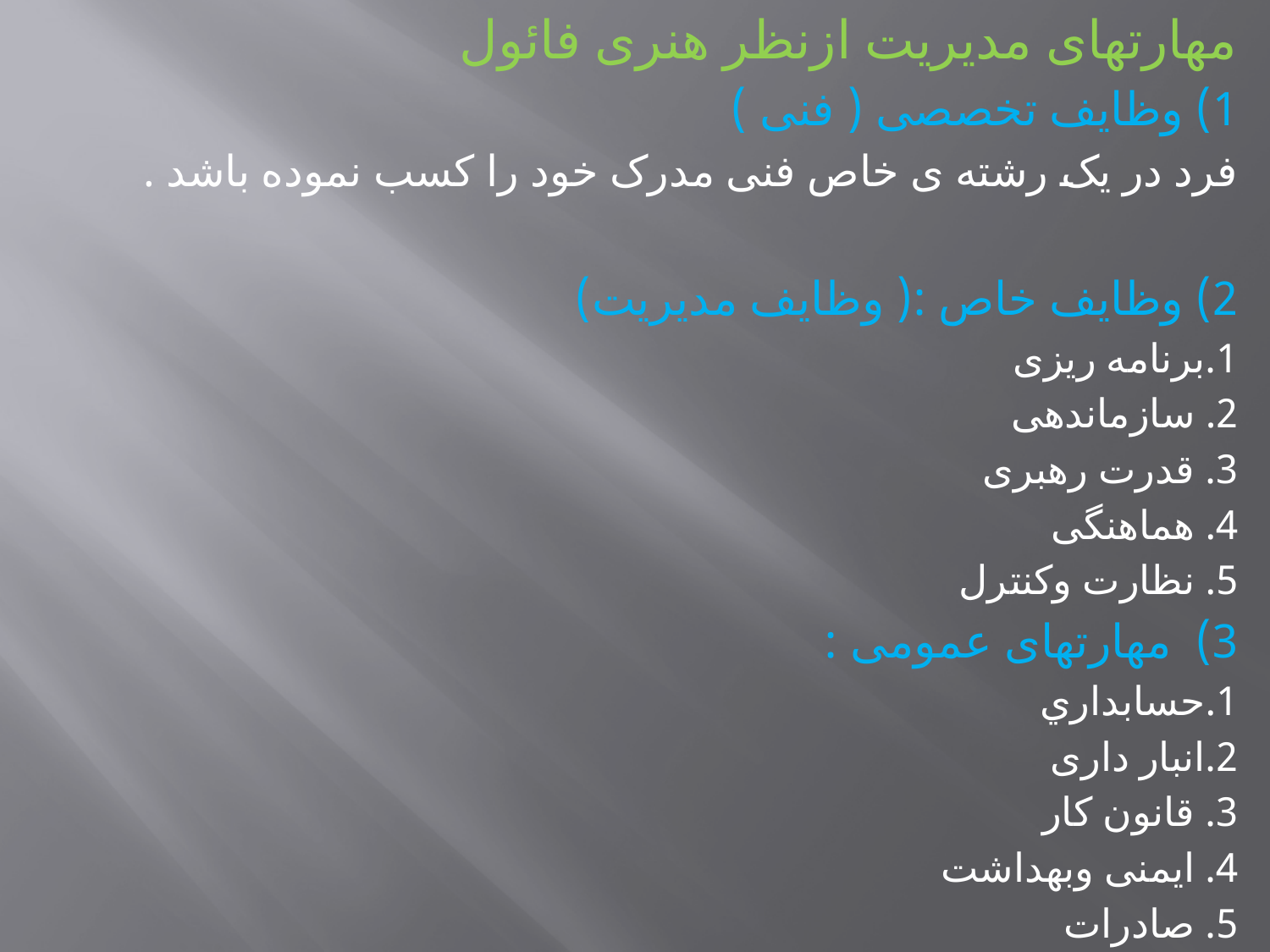

مهارتهای مدیریت ازنظر هنری فائول
1) وظایف تخصصی ( فنی )
فرد در یک رشته ی خاص فنی مدرک خود را کسب نموده باشد .

2) وظایف خاص :( وظايف مديريت)
1.برنامه ریزی
2. سازماندهی
3. قدرت رهبری
4. هماهنگی
5. نظارت وکنترل
3)  مهارتهای عمومی :
1.حسابداري
2.انبار داری
3. قانون کار
4. ایمنی وبهداشت
5. صادرات